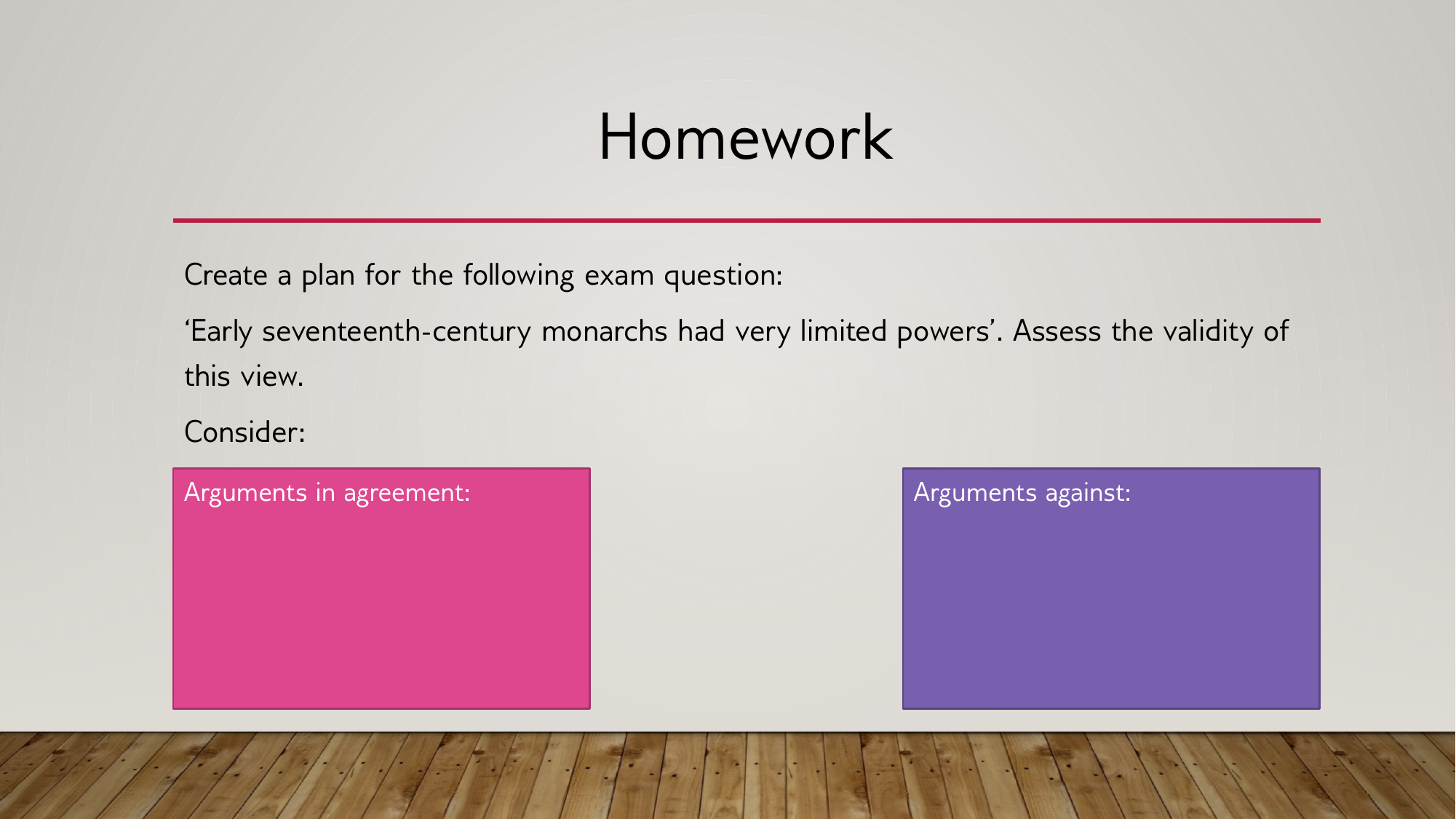

# Homework
Create a plan for the following exam question:
‘Early seventeenth-century monarchs had very limited powers’. Assess the validity of this view.
Consider:
Arguments in agreement:

Arguments against: